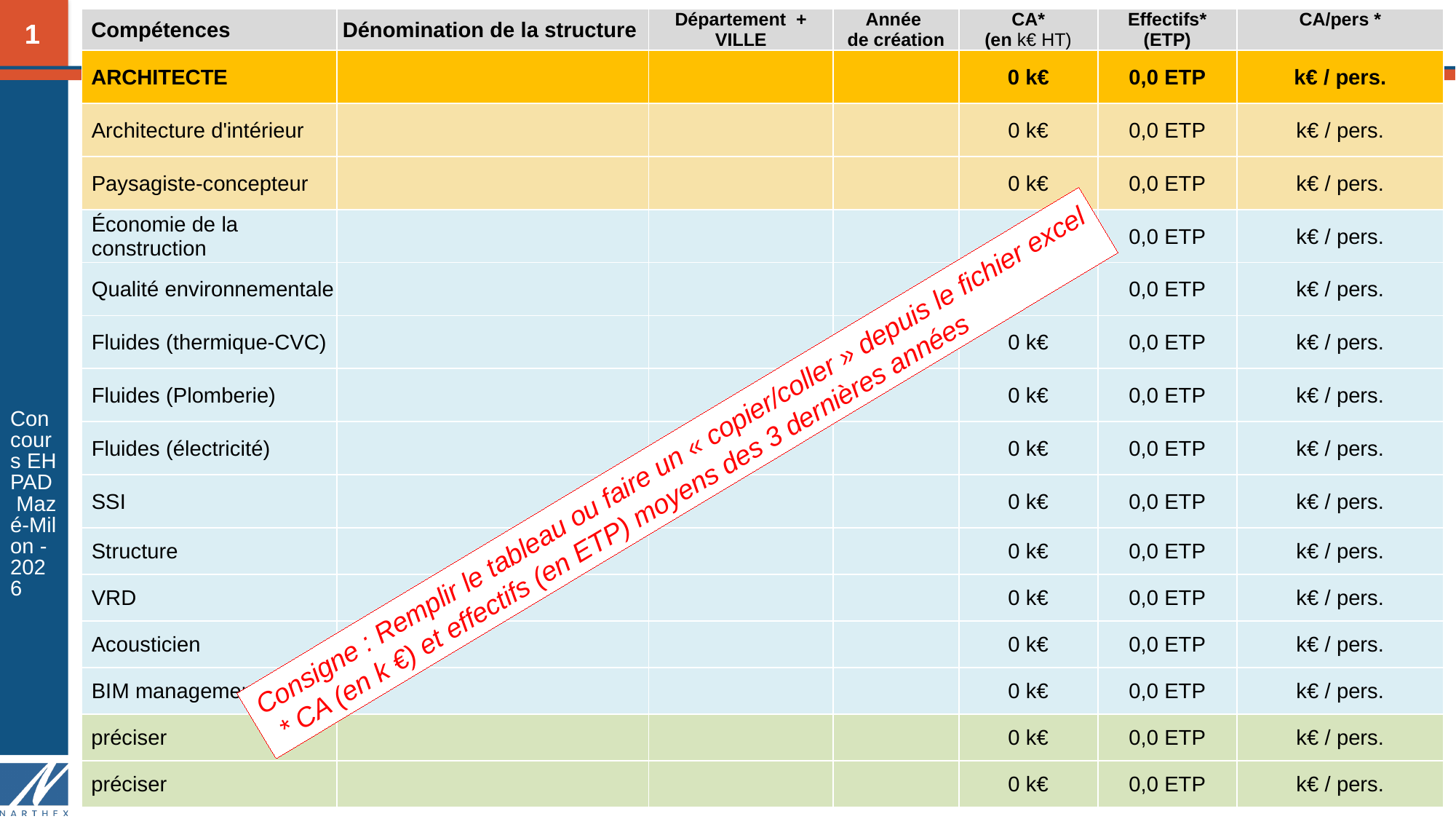

# Indiquer ici le nom du mandataire
| Compétences | Dénomination de la structure | Département + VILLE | Année de création | CA\* (en k€ HT) | Effectifs\* (ETP) | CA/pers \* |
| --- | --- | --- | --- | --- | --- | --- |
| ARCHITECTE |  |  |  | 0 k€ | 0,0 ETP | k€ / pers. |
| Architecture d'intérieur |  |  |  | 0 k€ | 0,0 ETP | k€ / pers. |
| Paysagiste-concepteur |  |  |  | 0 k€ | 0,0 ETP | k€ / pers. |
| Économie de la construction |  |  |  | 0 k€ | 0,0 ETP | k€ / pers. |
| Qualité environnementale |  |  |  | 0 k€ | 0,0 ETP | k€ / pers. |
| Fluides (thermique-CVC) |  |  |  | 0 k€ | 0,0 ETP | k€ / pers. |
| Fluides (Plomberie) |  |  |  | 0 k€ | 0,0 ETP | k€ / pers. |
| Fluides (électricité) |  |  |  | 0 k€ | 0,0 ETP | k€ / pers. |
| SSI |  |  |  | 0 k€ | 0,0 ETP | k€ / pers. |
| Structure |  |  |  | 0 k€ | 0,0 ETP | k€ / pers. |
| VRD |  |  |  | 0 k€ | 0,0 ETP | k€ / pers. |
| Acousticien |  |  |  | 0 k€ | 0,0 ETP | k€ / pers. |
| BIM management |  |  |  | 0 k€ | 0,0 ETP | k€ / pers. |
| préciser |  |  |  | 0 k€ | 0,0 ETP | k€ / pers. |
| préciser |  |  |  | 0 k€ | 0,0 ETP | k€ / pers. |
Concours EHPAD Mazé-Milon - 2026
Consigne : Remplir le tableau ou faire un « copier/coller » depuis le fichier excel
 * CA (en k €) et effectifs (en ETP) moyens des 3 dernières années